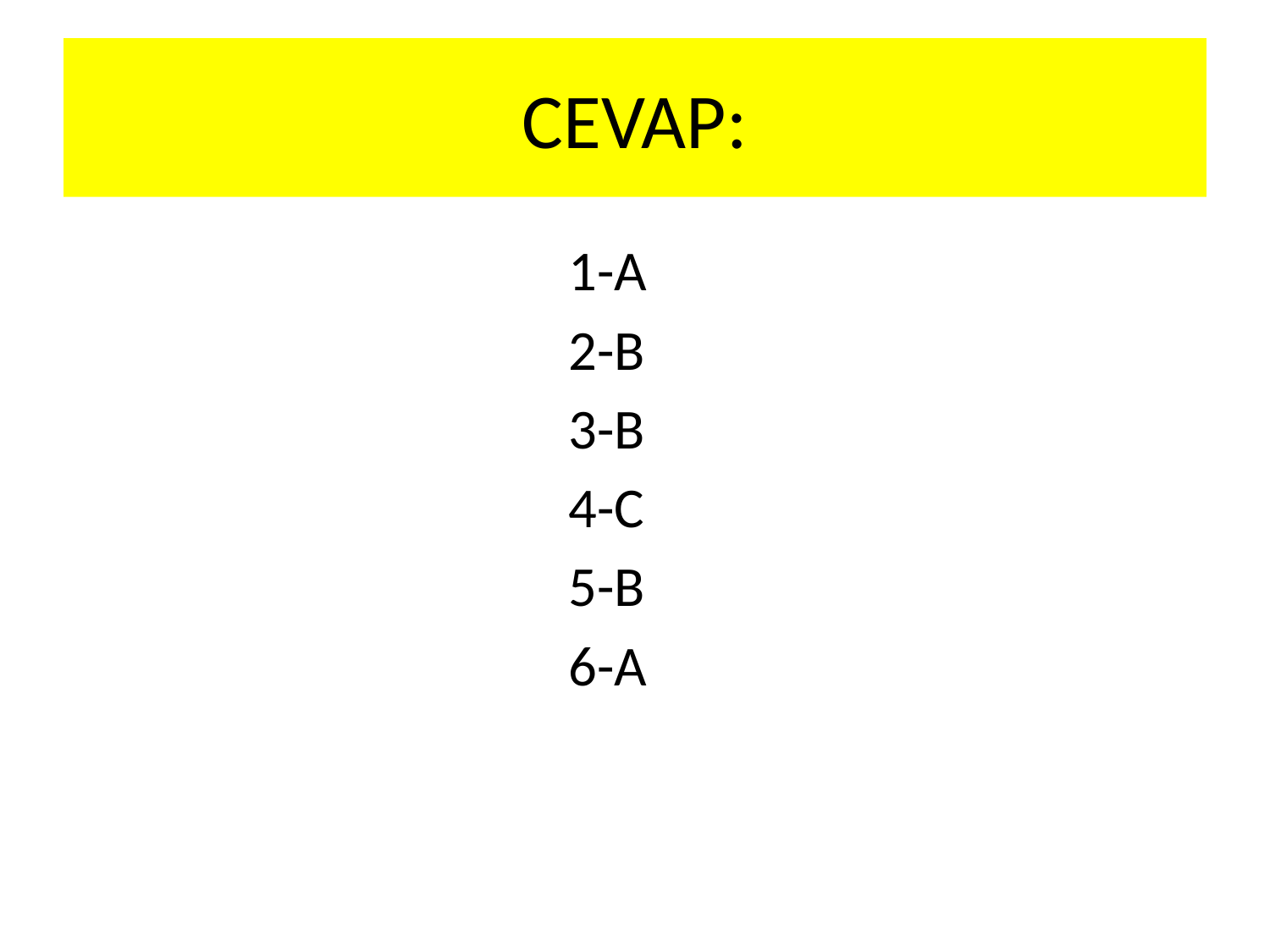

# CEVAP:
1-A
2-B
3-B
4-C
5-B
6-A